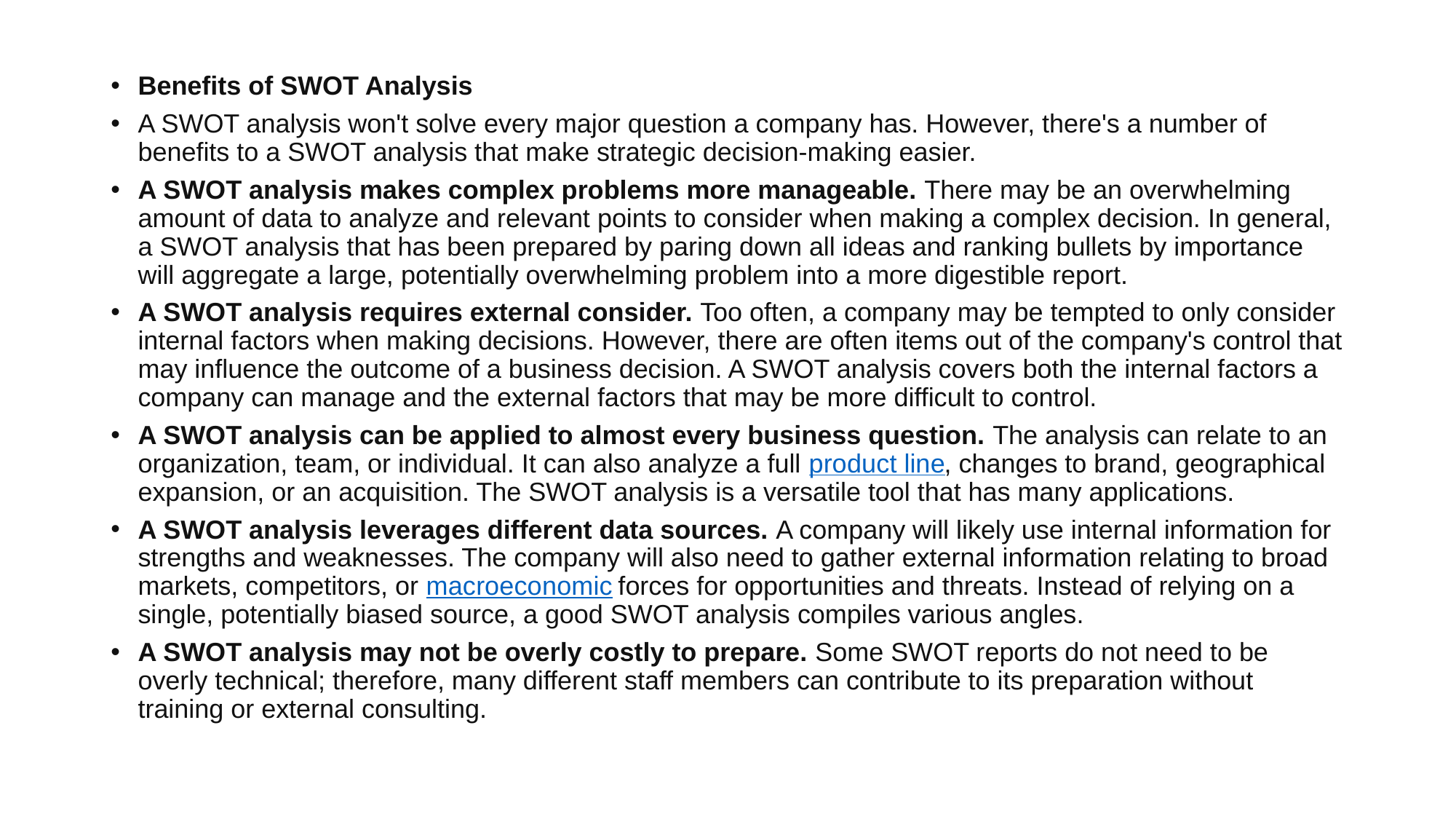

Benefits of SWOT Analysis
A SWOT analysis won't solve every major question a company has. However, there's a number of benefits to a SWOT analysis that make strategic decision-making easier.
A SWOT analysis makes complex problems more manageable. There may be an overwhelming amount of data to analyze and relevant points to consider when making a complex decision. In general, a SWOT analysis that has been prepared by paring down all ideas and ranking bullets by importance will aggregate a large, potentially overwhelming problem into a more digestible report.
A SWOT analysis requires external consider. Too often, a company may be tempted to only consider internal factors when making decisions. However, there are often items out of the company's control that may influence the outcome of a business decision. A SWOT analysis covers both the internal factors a company can manage and the external factors that may be more difficult to control.
A SWOT analysis can be applied to almost every business question. The analysis can relate to an organization, team, or individual. It can also analyze a full product line, changes to brand, geographical expansion, or an acquisition. The SWOT analysis is a versatile tool that has many applications.
A SWOT analysis leverages different data sources. A company will likely use internal information for strengths and weaknesses. The company will also need to gather external information relating to broad markets, competitors, or macroeconomic forces for opportunities and threats. Instead of relying on a single, potentially biased source, a good SWOT analysis compiles various angles.
A SWOT analysis may not be overly costly to prepare. Some SWOT reports do not need to be overly technical; therefore, many different staff members can contribute to its preparation without training or external consulting.